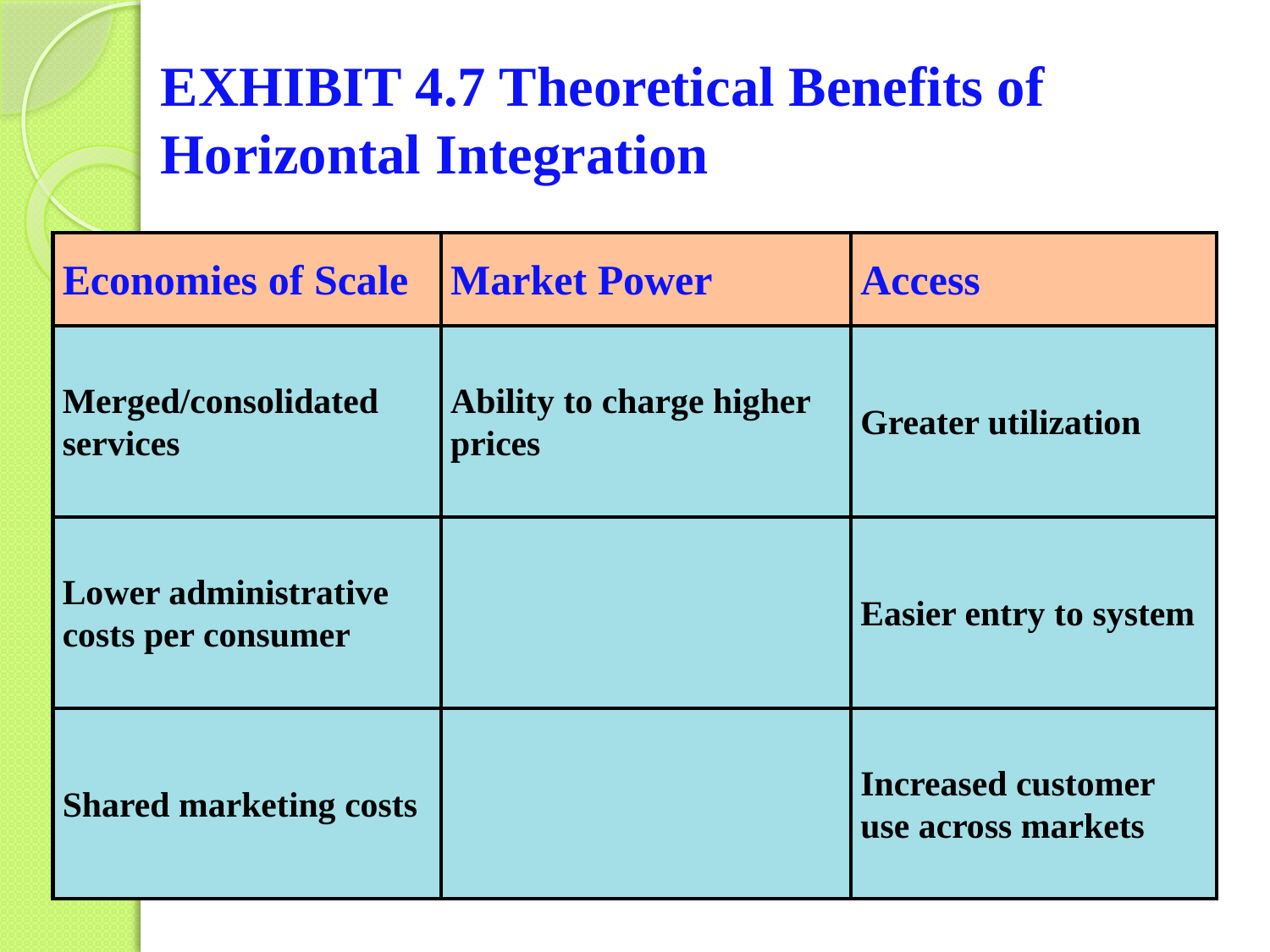

# EXHIBIT 4.7 Theoretical Benefits of Horizontal Integration
| Economies of Scale | Market Power | Access |
| --- | --- | --- |
| Merged/consolidated services | Ability to charge higher prices | Greater utilization |
| Lower administrative costs per consumer |  | Easier entry to system |
| Shared marketing costs |  | Increased customer use across markets |